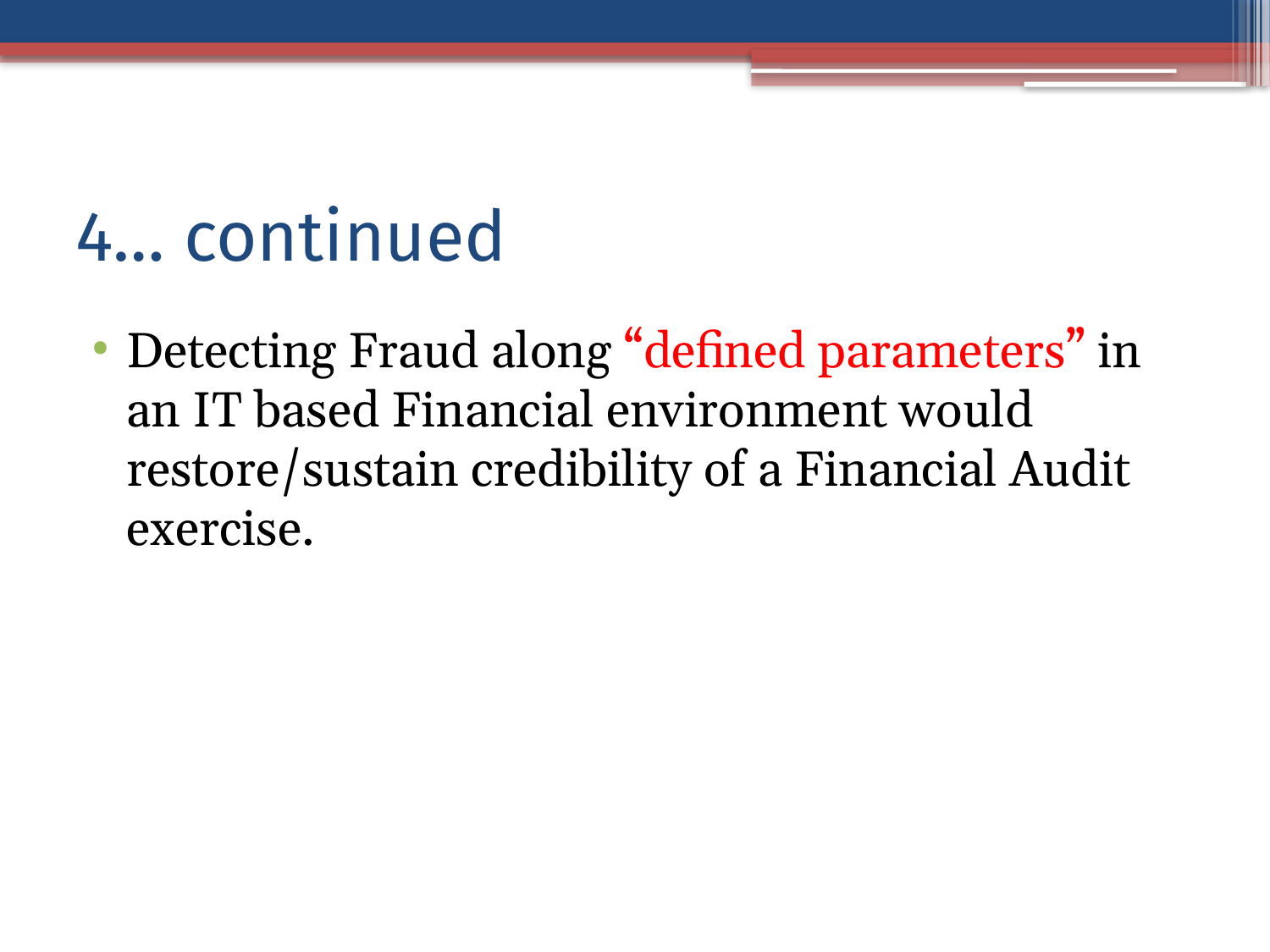

# 4… continued
Detecting Fraud along “defined parameters” in an IT based Financial environment would restore/sustain credibility of a Financial Audit exercise.